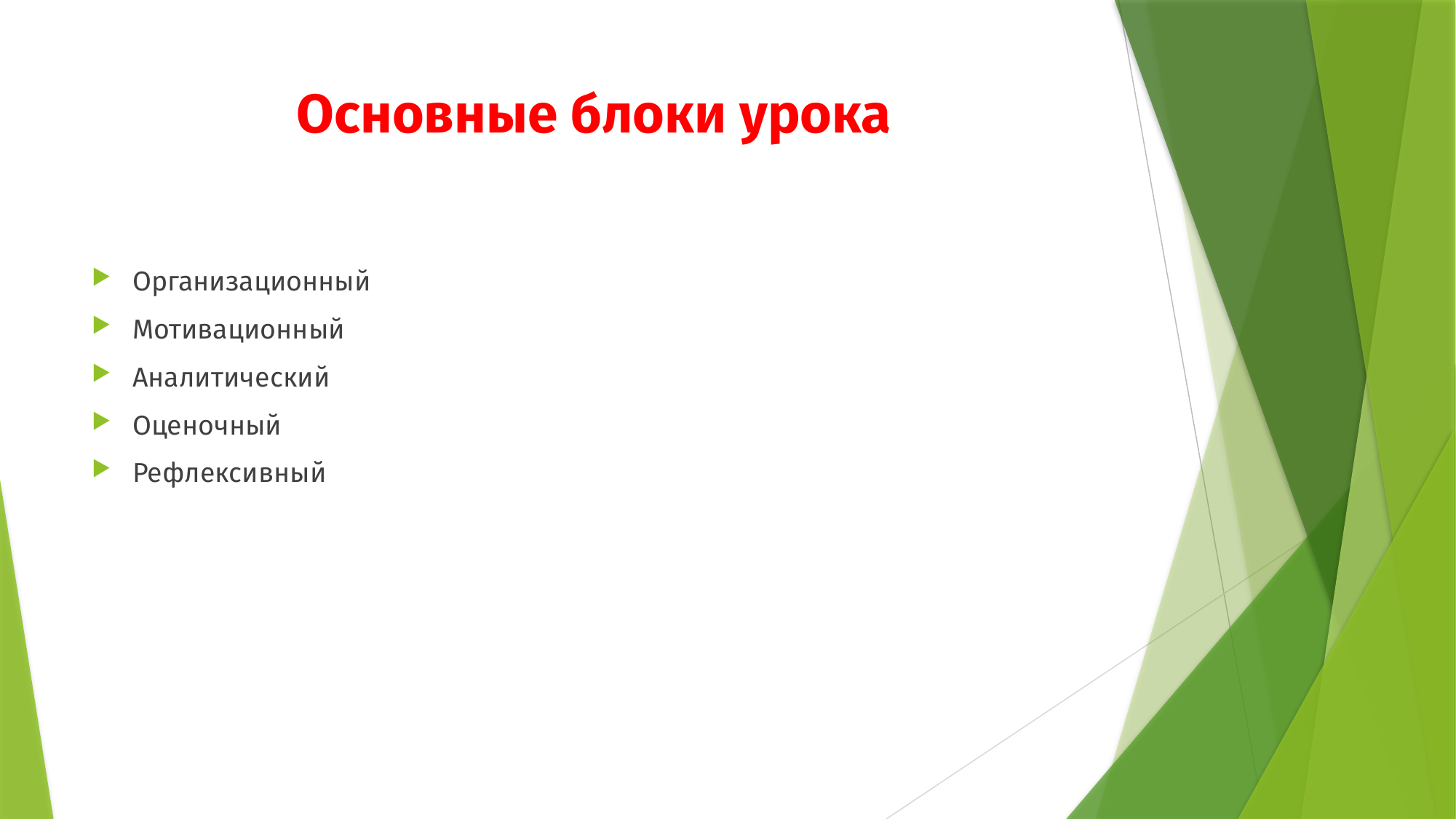

# Основные блоки урока
Организационный
Мотивационный
Аналитический
Оценочный
Рефлексивный